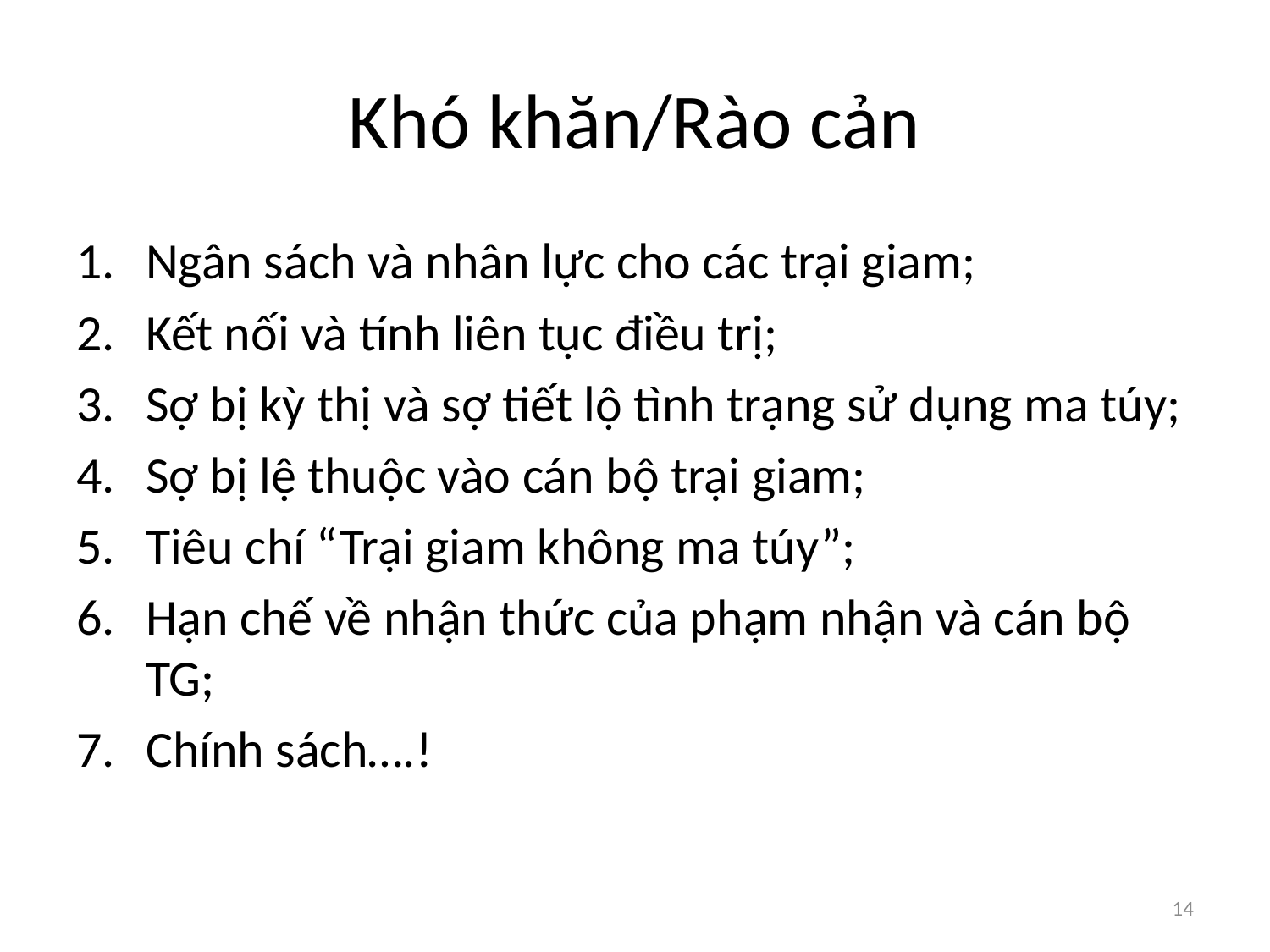

# Khó khăn/Rào cản
Ngân sách và nhân lực cho các trại giam;
Kết nối và tính liên tục điều trị;
Sợ bị kỳ thị và sợ tiết lộ tình trạng sử dụng ma túy;
Sợ bị lệ thuộc vào cán bộ trại giam;
Tiêu chí “Trại giam không ma túy”;
Hạn chế về nhận thức của phạm nhận và cán bộ TG;
Chính sách….!

14